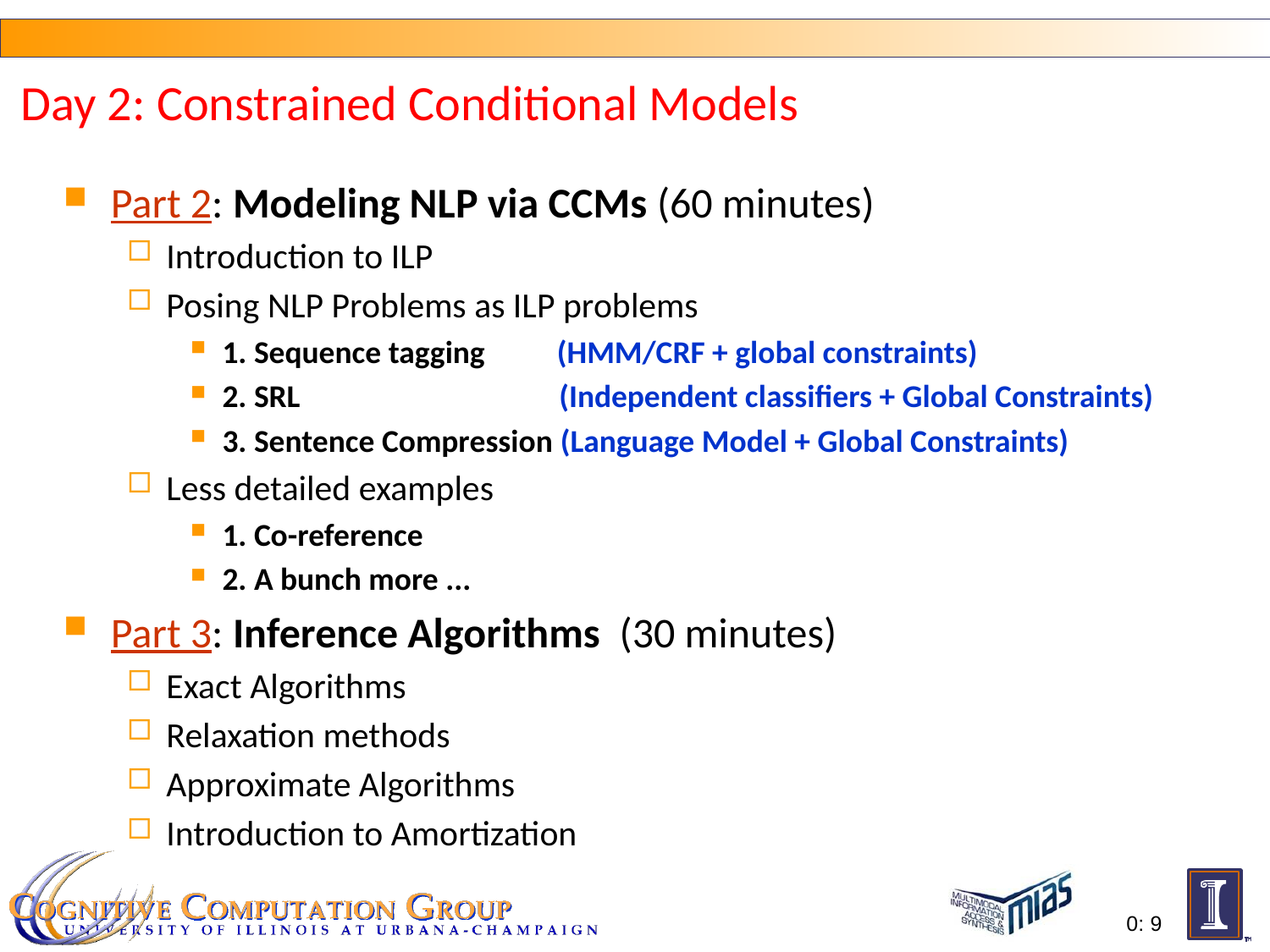

Day 2: Constrained Conditional Models

Part 2: Modeling NLP via CCMs (60 minutes)
Introduction to ILP
Posing NLP Problems as ILP problems
1. Sequence tagging          (HMM/CRF + global constraints)
2. SRL                                    (Independent classifiers + Global Constraints)
3. Sentence Compression (Language Model + Global Constraints)
Less detailed examples
1. Co-reference
2. A bunch more ...
Part 3: Inference Algorithms  (30 minutes)
Exact Algorithms
Relaxation methods
Approximate Algorithms
Introduction to Amortization
0: 9